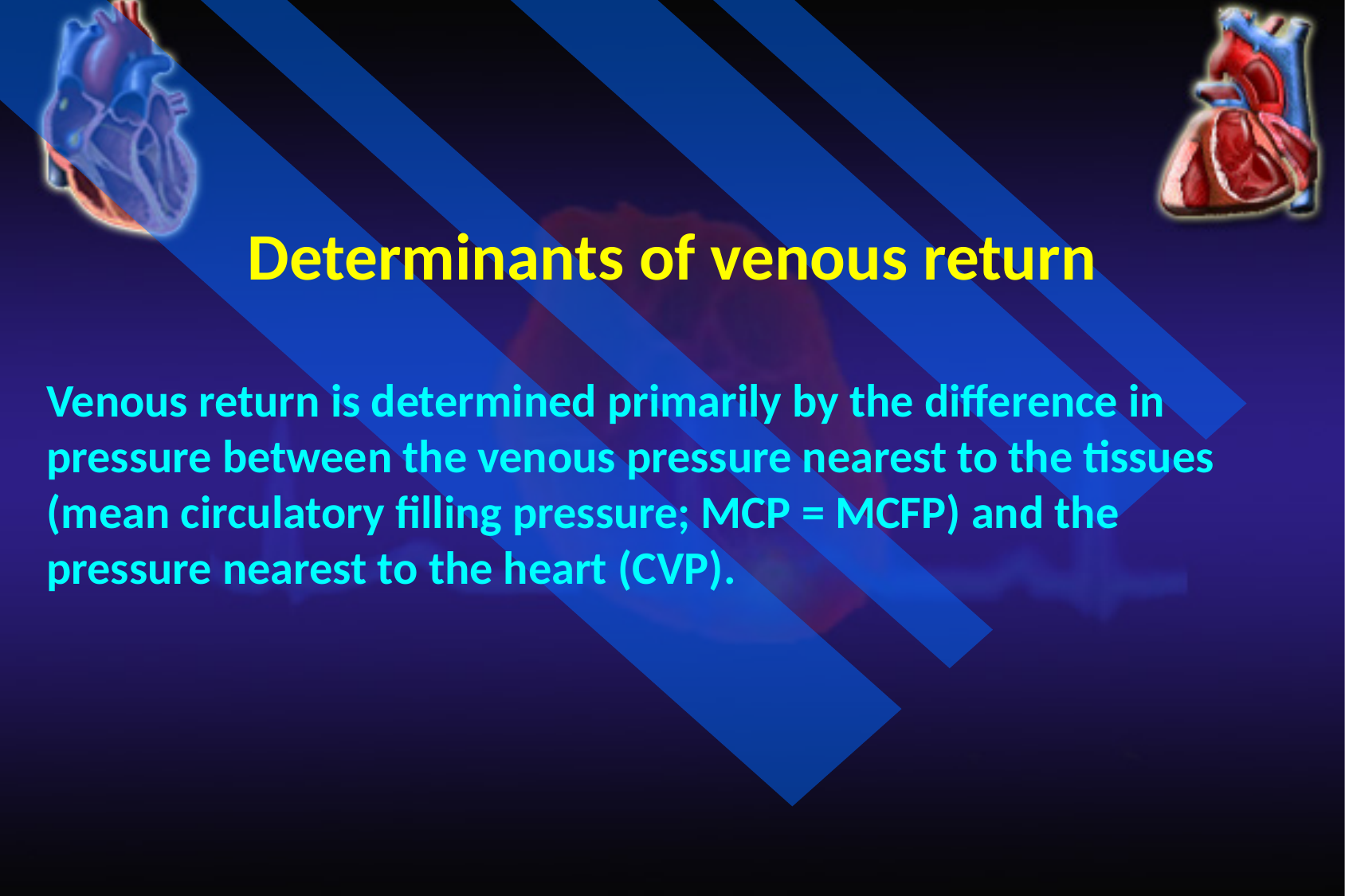

Determinants of venous return
Venous return is determined primarily by the difference in pressure between the venous pressure nearest to the tissues (mean circulatory filling pressure; MCP = MCFP) and the pressure nearest to the heart (CVP).